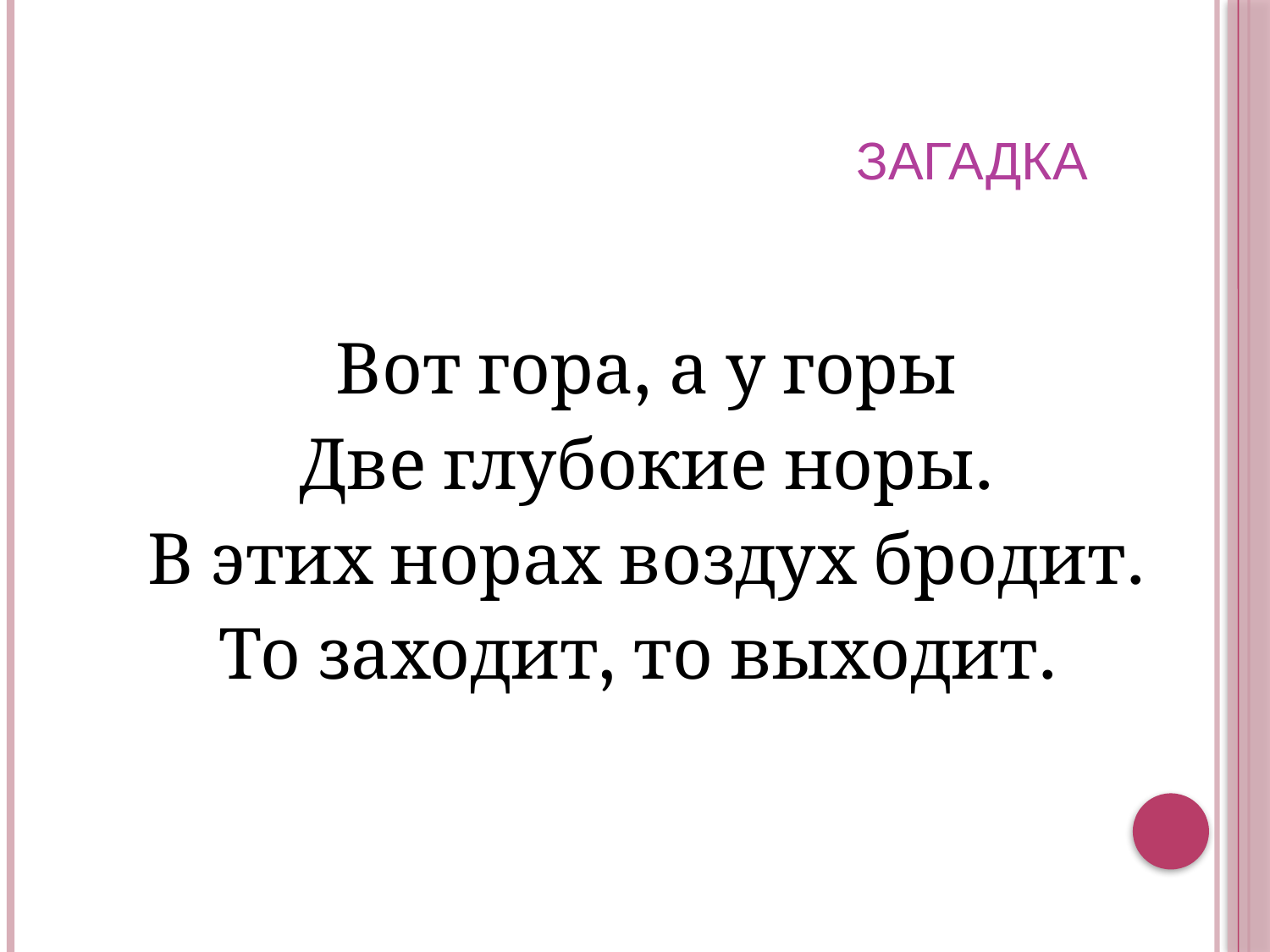

# Загадка

Вот гора, а у горы
Две глубокие норы.
В этих норах воздух бродит.
То заходит, то выходит.